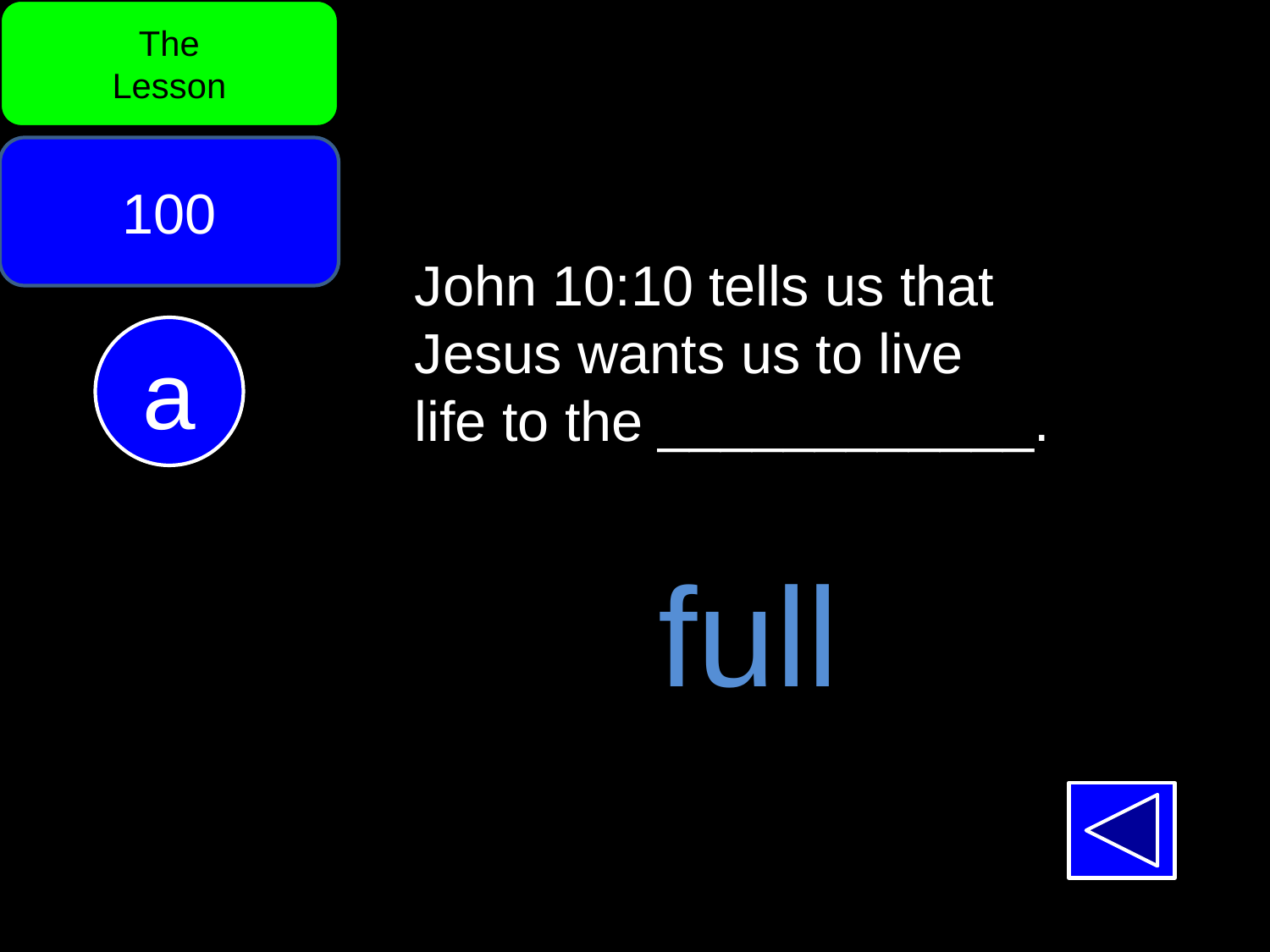

The
Lesson
100
John 10:10 tells us that
Jesus wants us to live
life to the ____________.
a
full